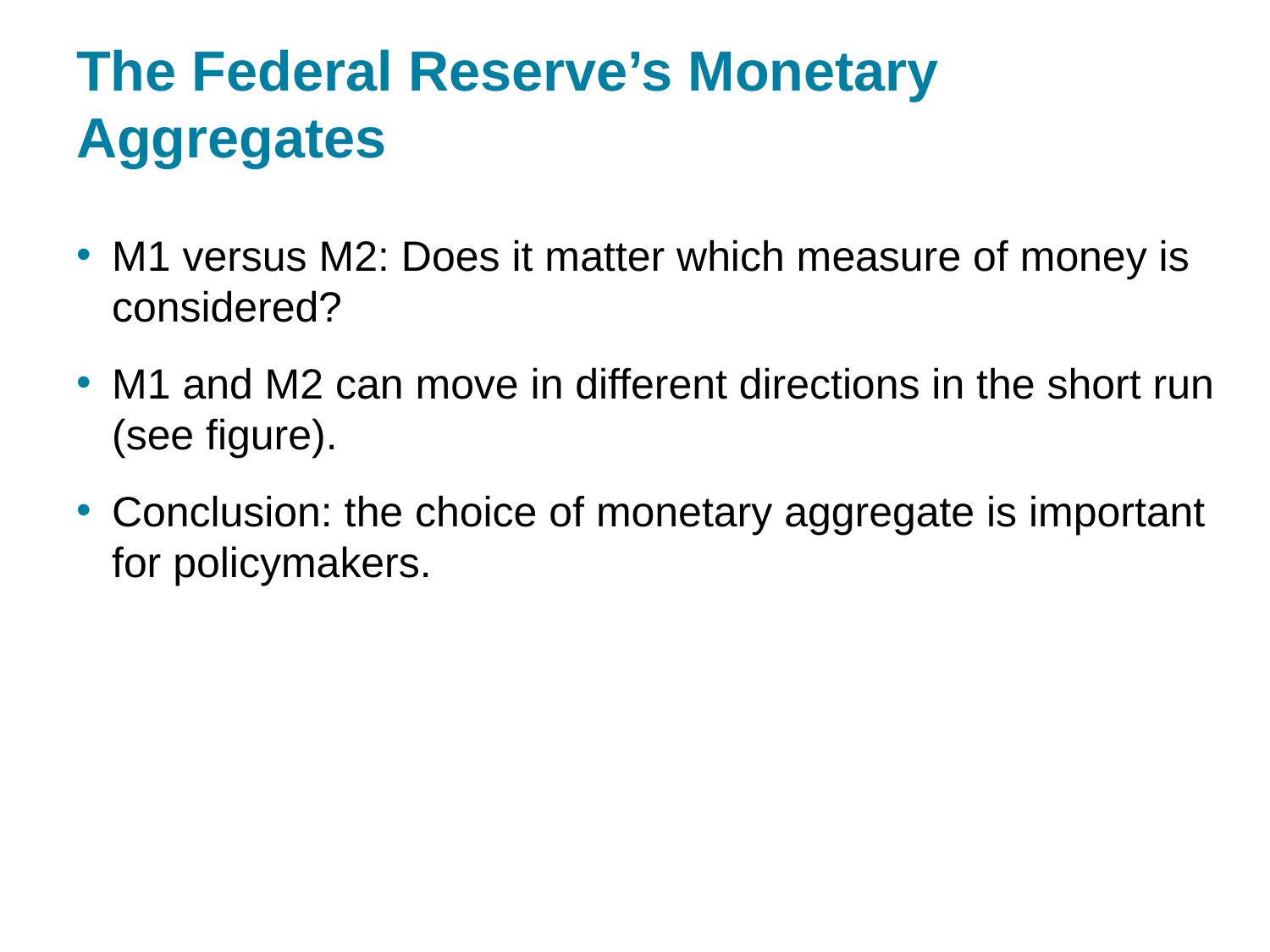

# The Federal Reserve’s Monetary Aggregates
M1 versus M2: Does it matter which measure of money is considered?
M1 and M2 can move in different directions in the short run (see figure).
Conclusion: the choice of monetary aggregate is important for policymakers.